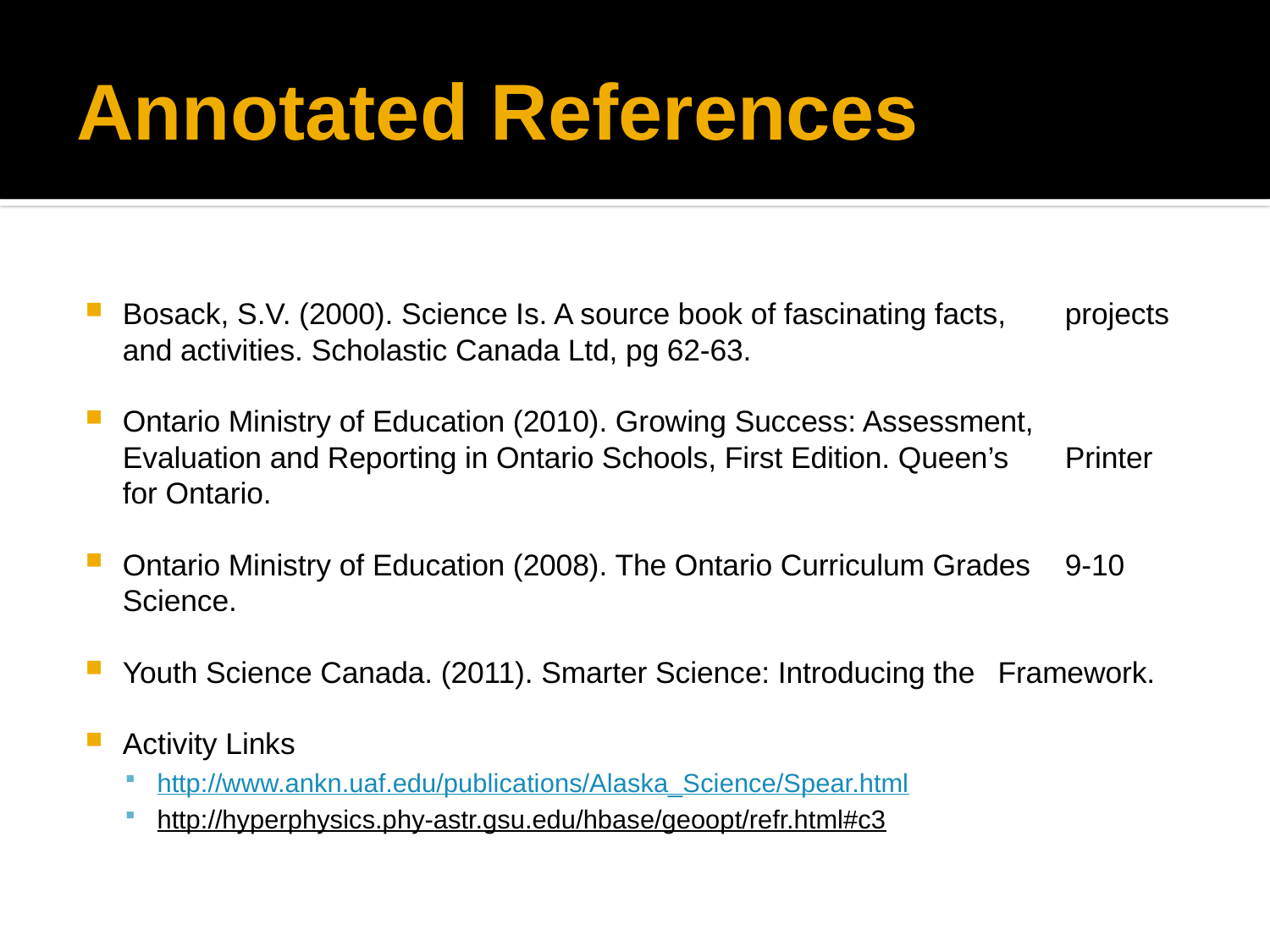

# Annotated References

Bosack, S.V. (2000). Science Is. A source book of fascinating facts, 	projects and activities. Scholastic Canada Ltd, pg 62-63.

Ontario Ministry of Education (2010). Growing Success: Assessment, 	Evaluation and Reporting in Ontario Schools, First Edition. Queen’s 	Printer for Ontario.

Ontario Ministry of Education (2008). The Ontario Curriculum Grades 	9-10 Science.

Youth Science Canada. (2011). Smarter Science: Introducing the 	Framework.

Activity Links
http://www.ankn.uaf.edu/publications/Alaska_Science/Spear.html
http://hyperphysics.phy-astr.gsu.edu/hbase/geoopt/refr.html#c3